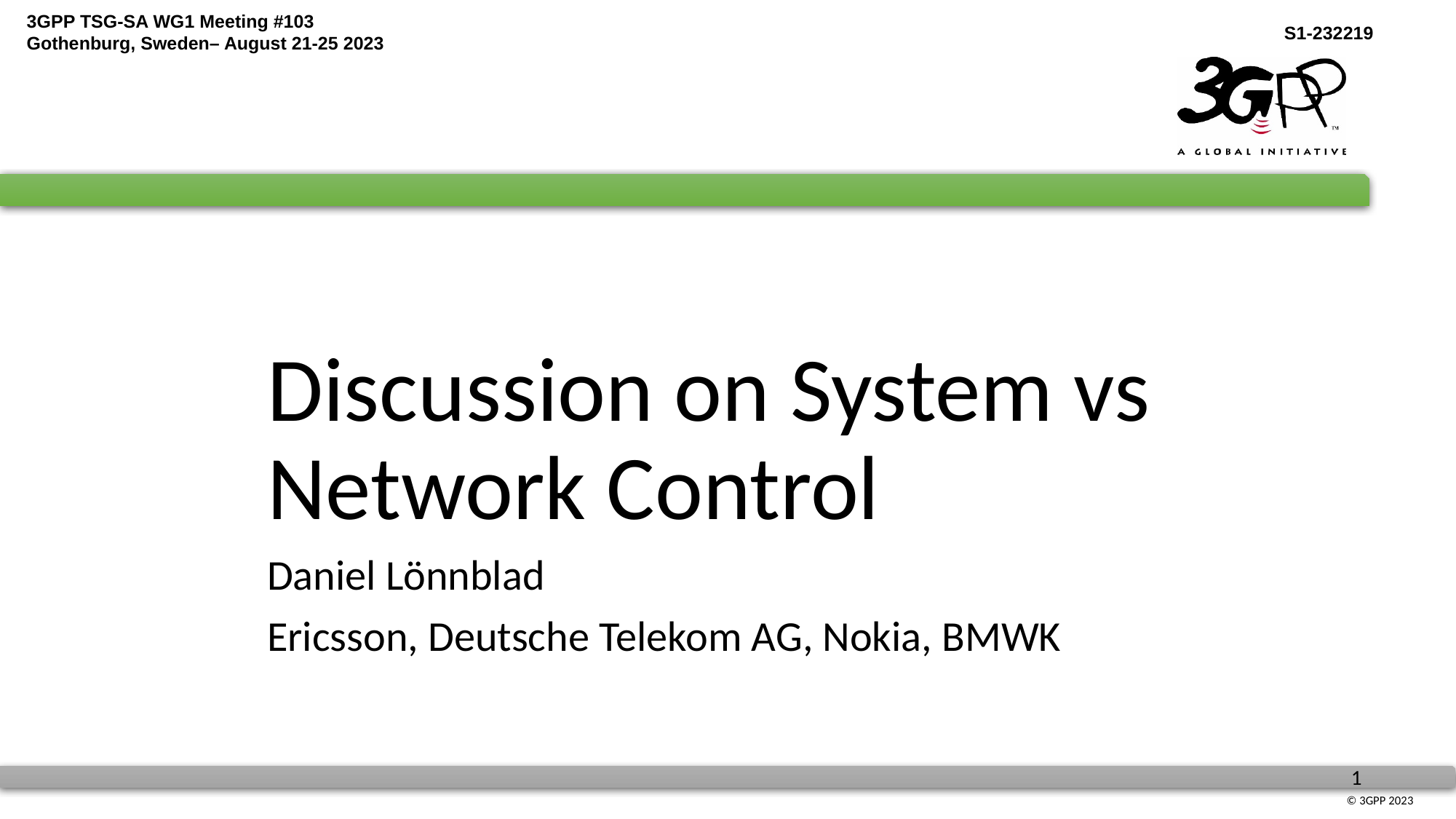

# Discussion on System vs Network Control
Daniel Lönnblad
Ericsson, Deutsche Telekom AG, Nokia, BMWK